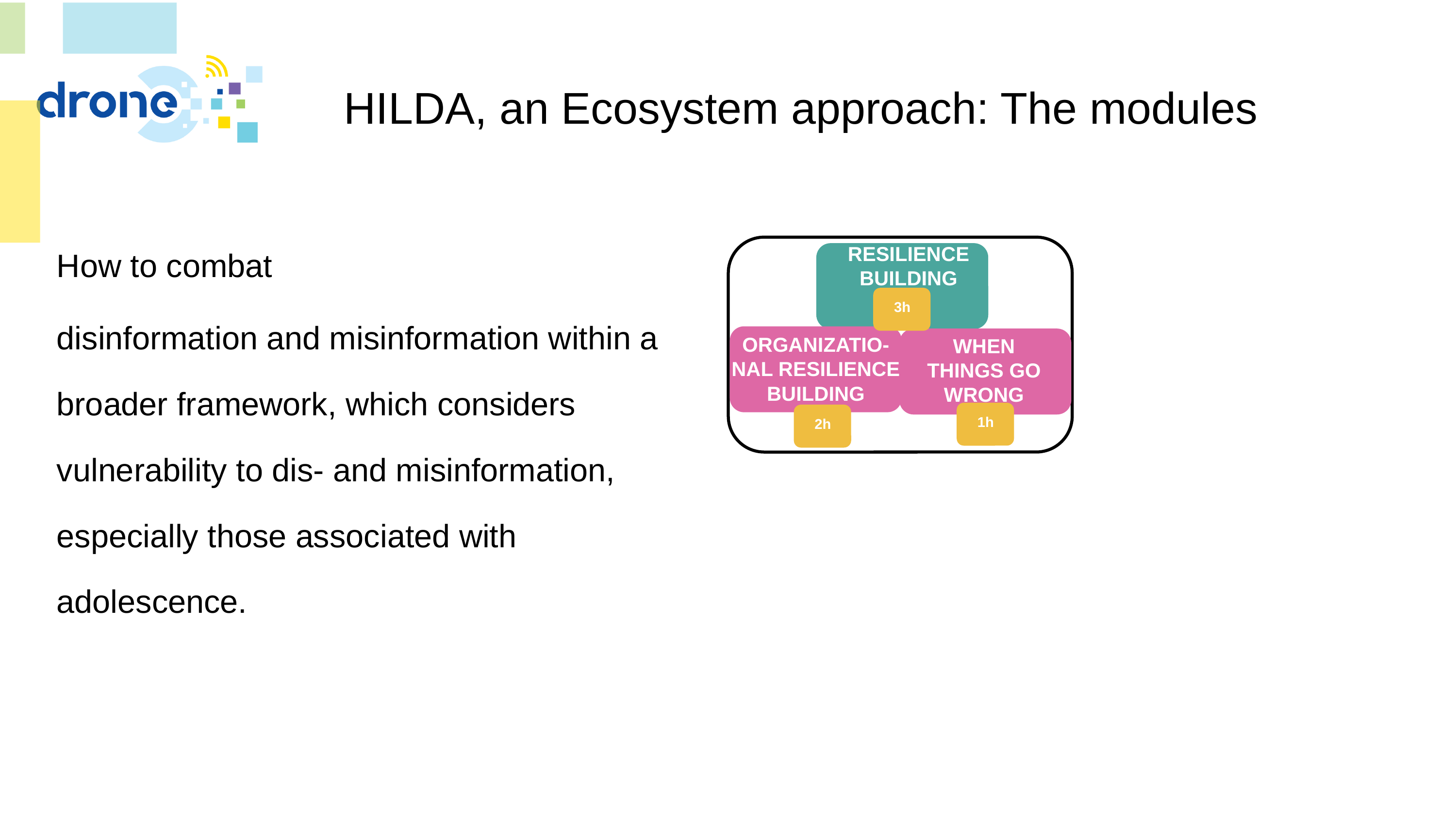

HILDA, an Ecosystem approach: The modules

How to combat
disinformation and misinformation within a broader framework, which considers vulnerability to dis- and misinformation, especially those associated with adolescence.

RESILIENCE BUILDING

3h

ORGANIZATIO-NAL RESILIENCE BUILDING

WHEN THINGS GO WRONG

1h

2h